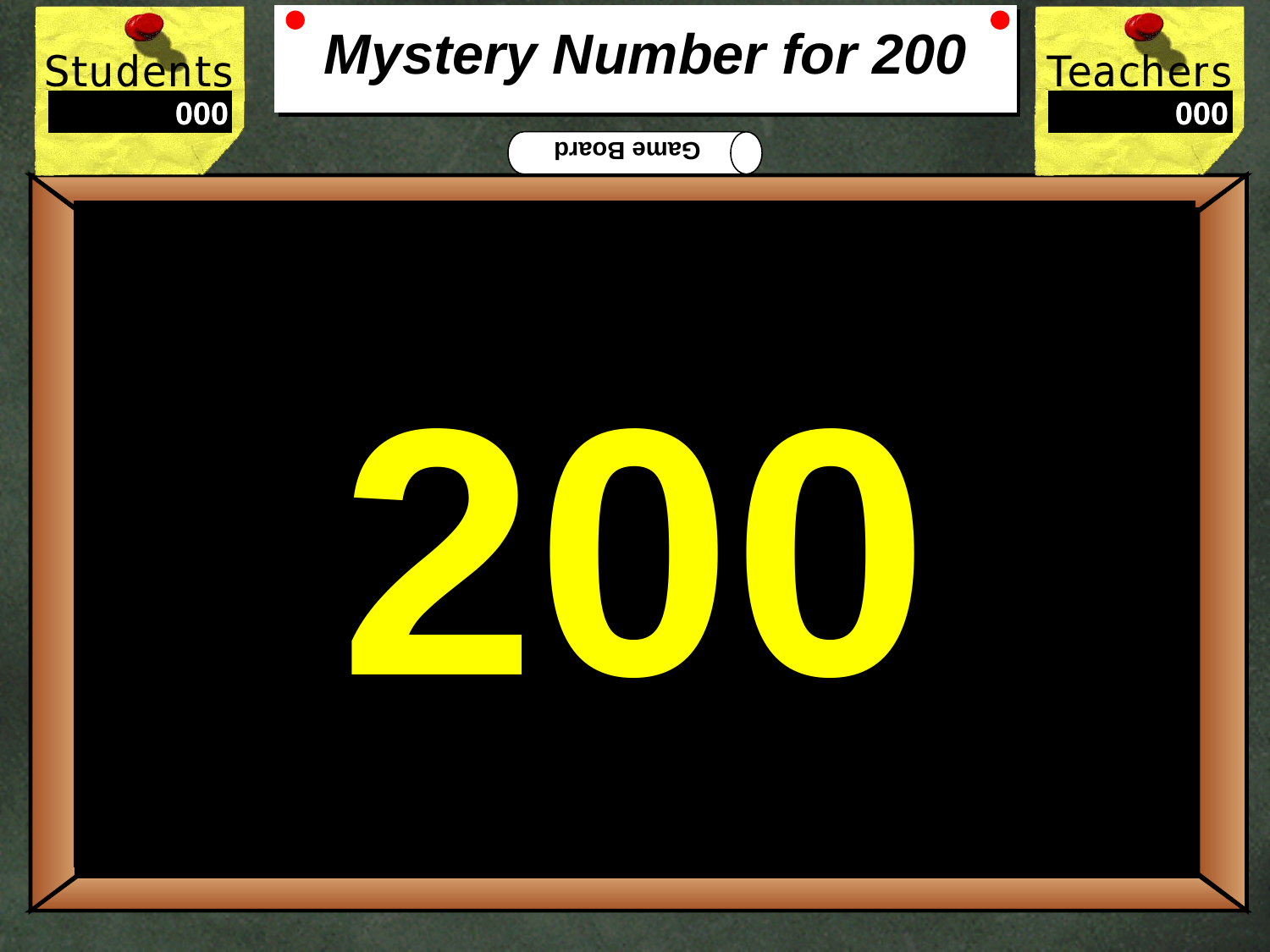

# Mystery Number for 200
200
I have 1 hundred, 4 tens, and 7 ones. What number am I?